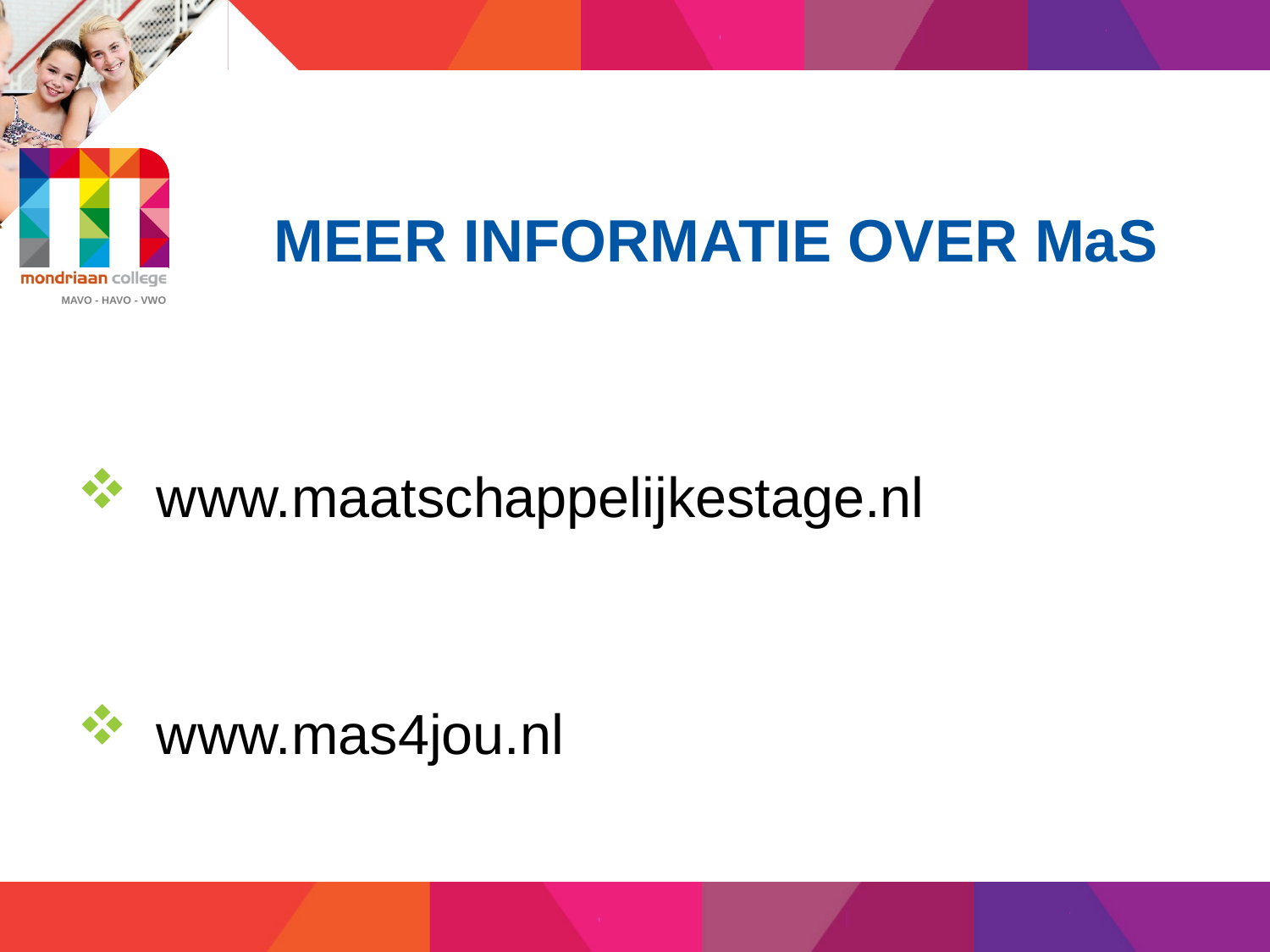

# MEER INFORMATIE OVER MaS

www.maatschappelijkestage.nl

www.mas4jou.nl